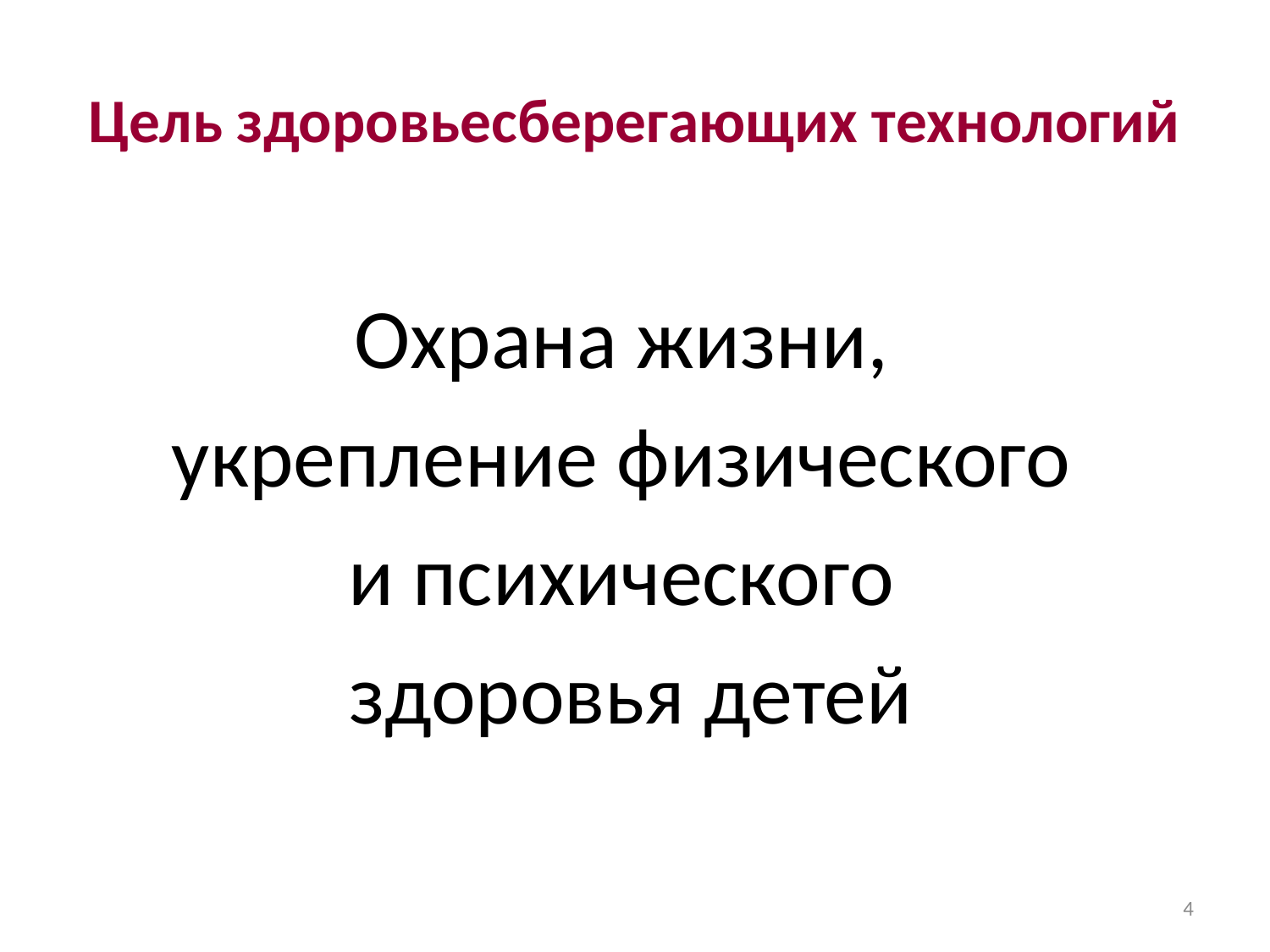

# Цель здоровьесберегающих технологий
Охрана жизни,
укрепление физического
и психического
здоровья детей

4